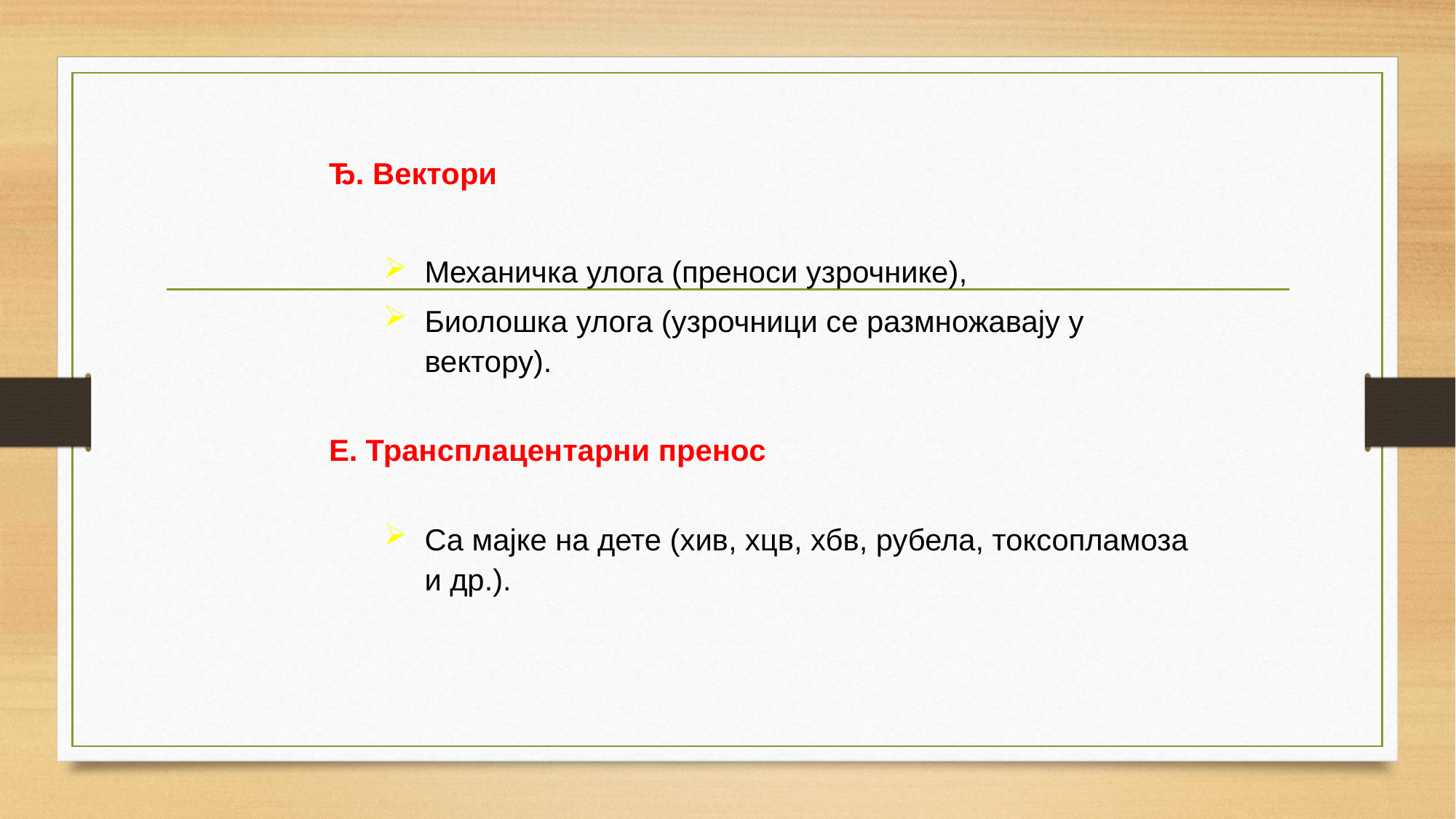

Ђ. Вектори

Механичка улога (преноси узрочнике),
Биолошка улога (узрочници се размножавају у вектору).
Е. Трансплацентарни пренос
Са мајке на дете (хив, хцв, хбв, рубела, токсопламоза и др.).